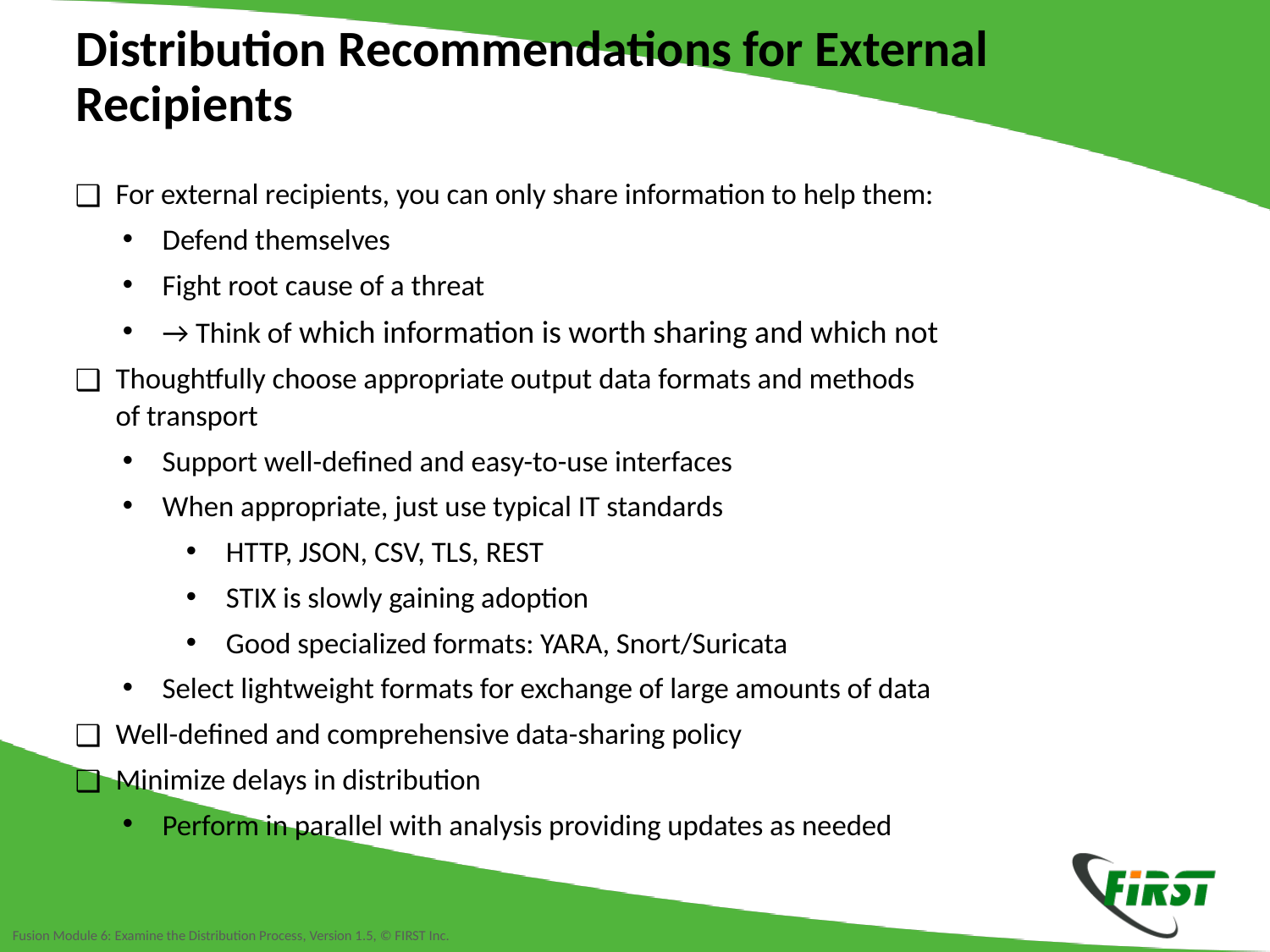

Distribution Recommendations for External Recipients
For external recipients, you can only share information to help them:
Defend themselves
Fight root cause of a threat
→ Think of which information is worth sharing and which not
Thoughtfully choose appropriate output data formats and methods
of transport
Support well-defined and easy-to-use interfaces
When appropriate, just use typical IT standards
HTTP, JSON, CSV, TLS, REST
STIX is slowly gaining adoption
Good specialized formats: YARA, Snort/Suricata
Select lightweight formats for exchange of large amounts of data
Well-defined and comprehensive data-sharing policy
Minimize delays in distribution
Perform in parallel with analysis providing updates as needed